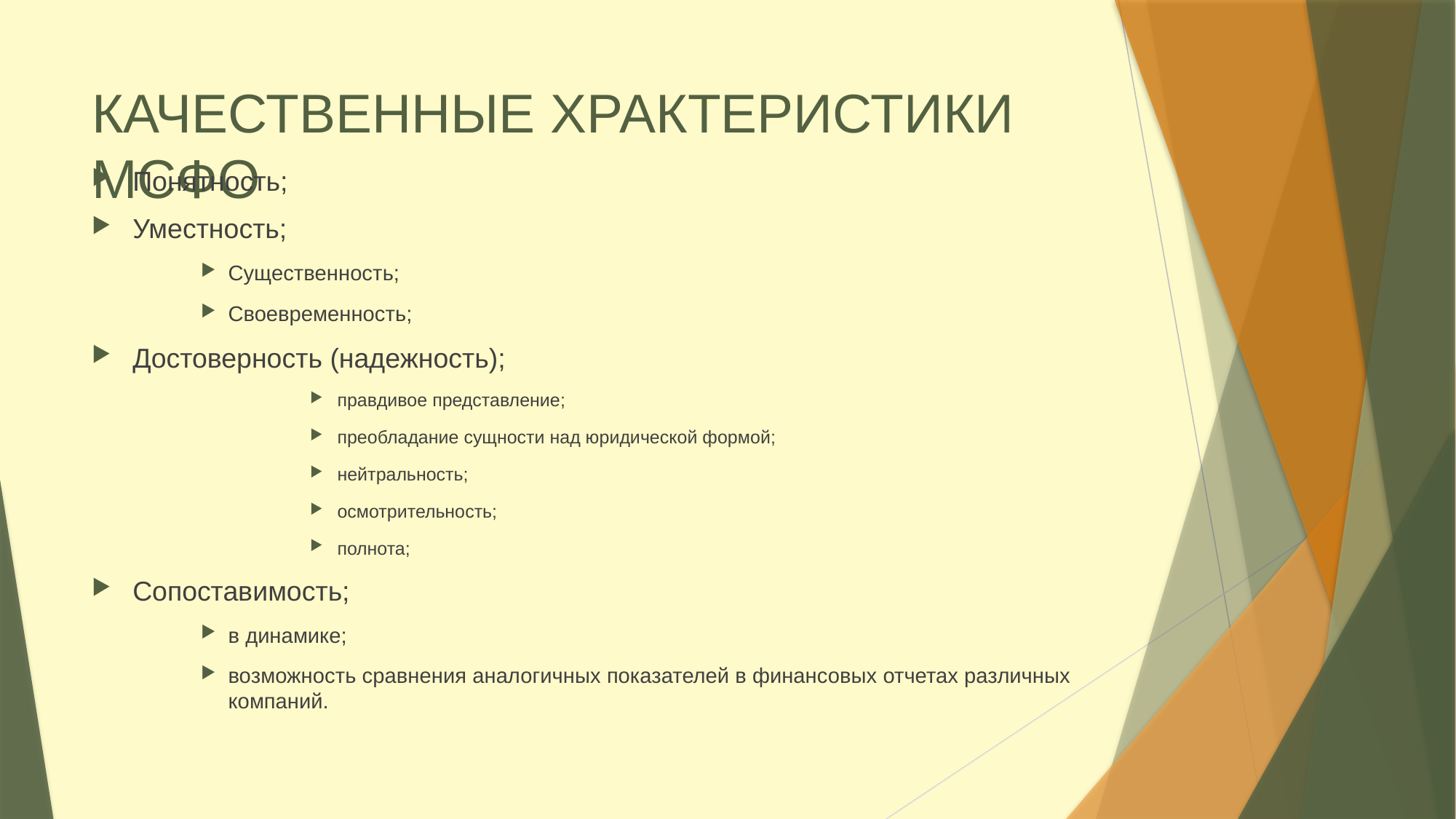

# КАЧЕСТВЕННЫЕ ХРАКТЕРИСТИКИ МСФО
Понятность;
Уместность;
Существенность;
Своевременность;
Достоверность (надежность);
правдивое представление;
преобладание сущности над юридической формой;
нейтральность;
осмотрительность;
полнота;
Сопоставимость;
в динамике;
возможность сравнения аналогичных показателей в финансовых отчетах различных компаний.